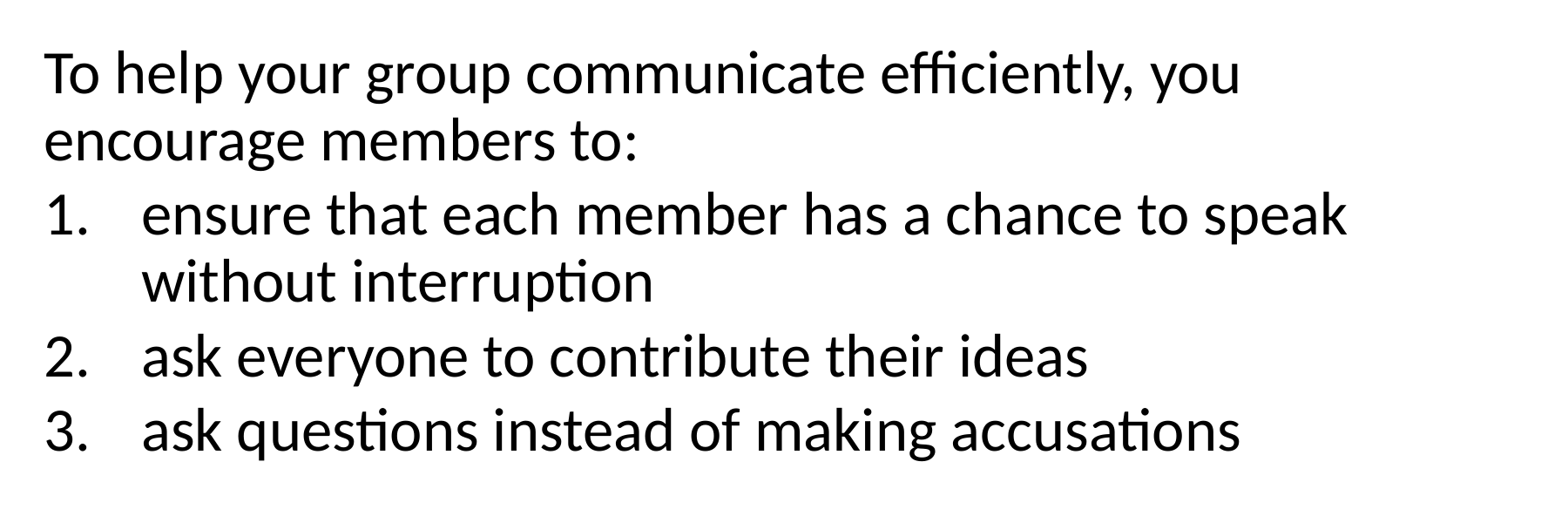

To help your group communicate efficiently, you encourage members to:
ensure that each member has a chance to speak without interruption
ask everyone to contribute their ideas
ask questions instead of making accusations